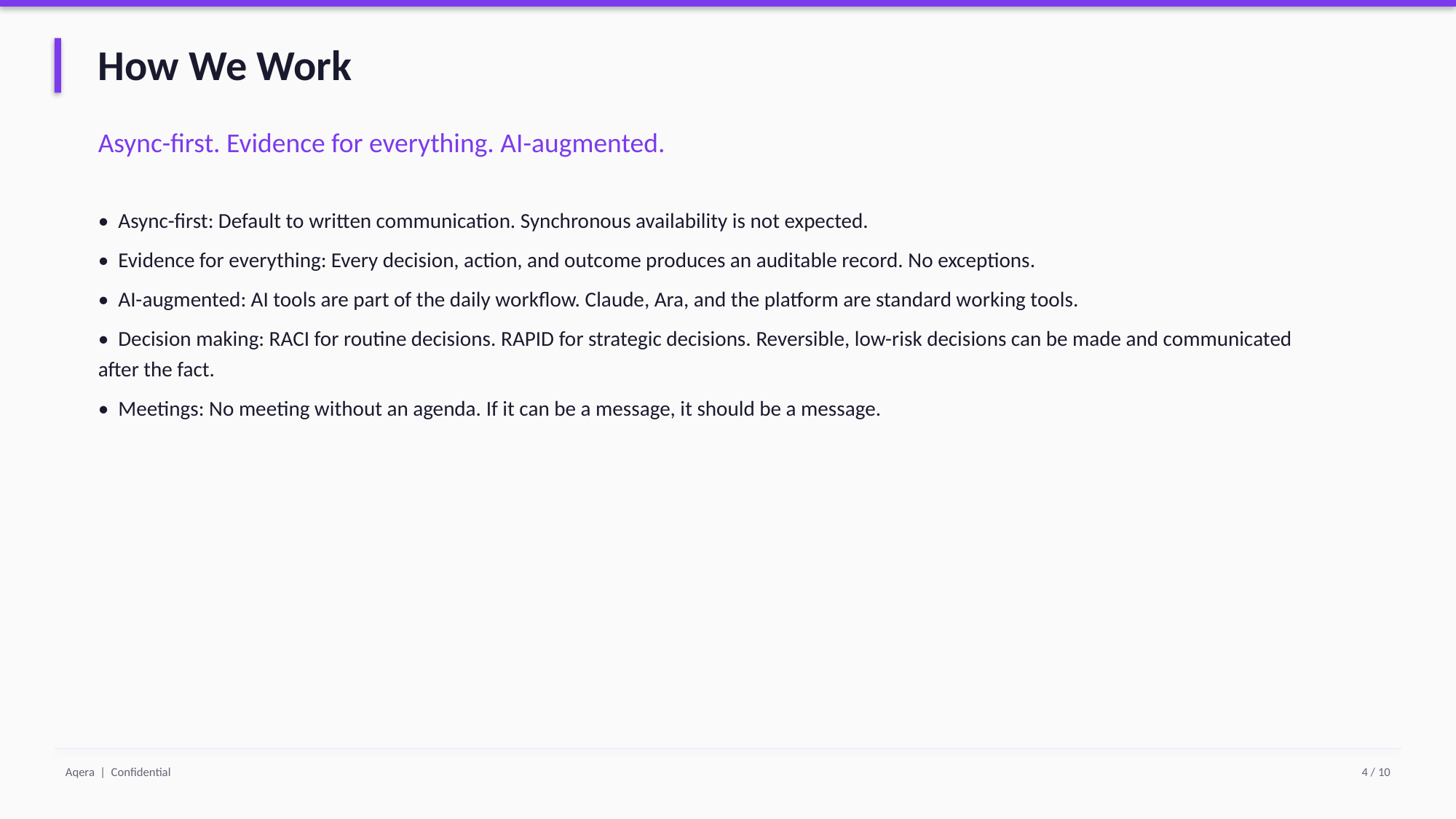

How We Work

Async-first. Evidence for everything. AI-augmented.
•  Async-first: Default to written communication. Synchronous availability is not expected.
•  Evidence for everything: Every decision, action, and outcome produces an auditable record. No exceptions.
•  AI-augmented: AI tools are part of the daily workflow. Claude, Ara, and the platform are standard working tools.
•  Decision making: RACI for routine decisions. RAPID for strategic decisions. Reversible, low-risk decisions can be made and communicated after the fact.
•  Meetings: No meeting without an agenda. If it can be a message, it should be a message.

Aqera  |  Confidential
4 / 10